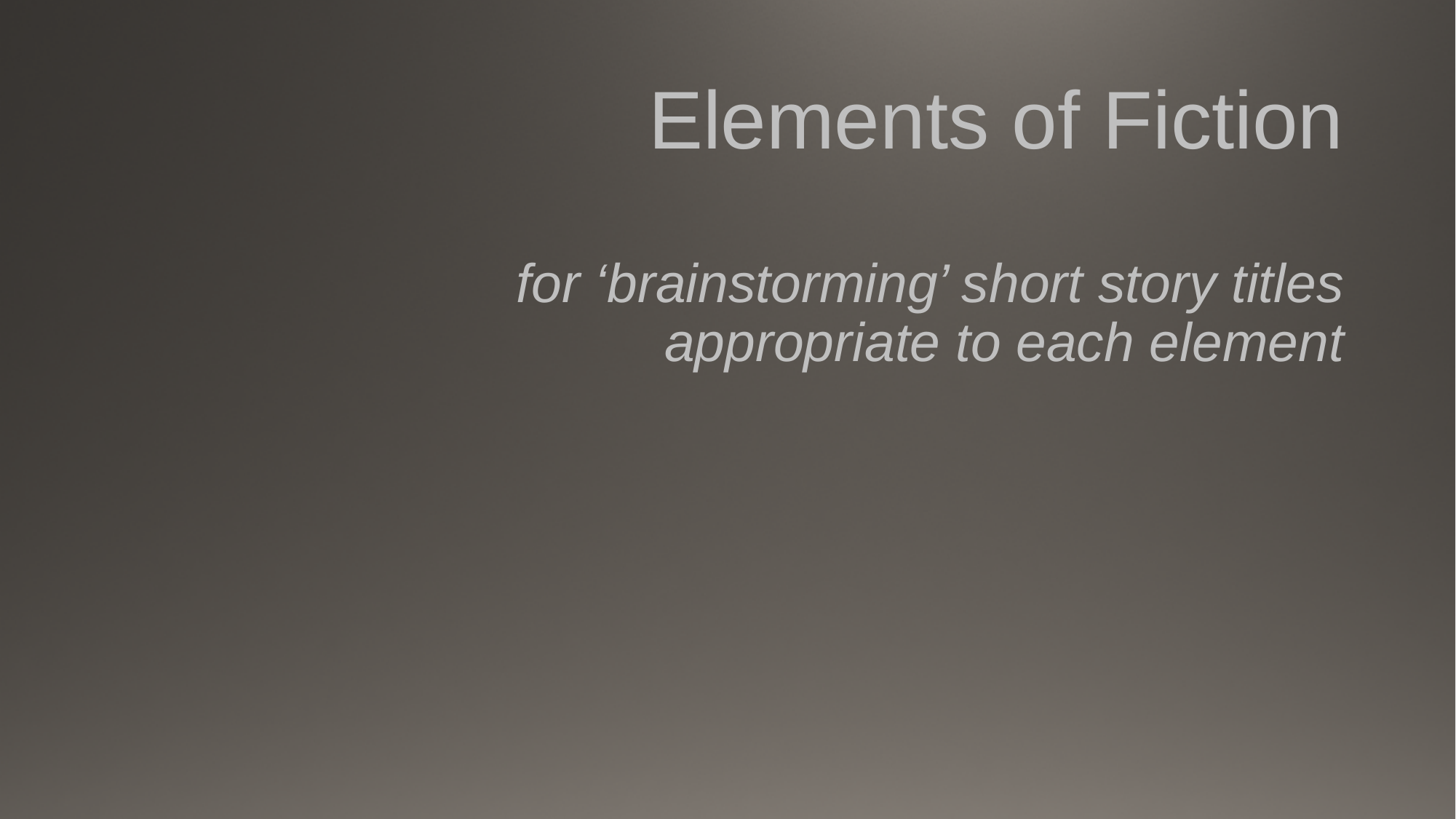

# Elements of Fiction
for ‘brainstorming’ short story titles
appropriate to each element